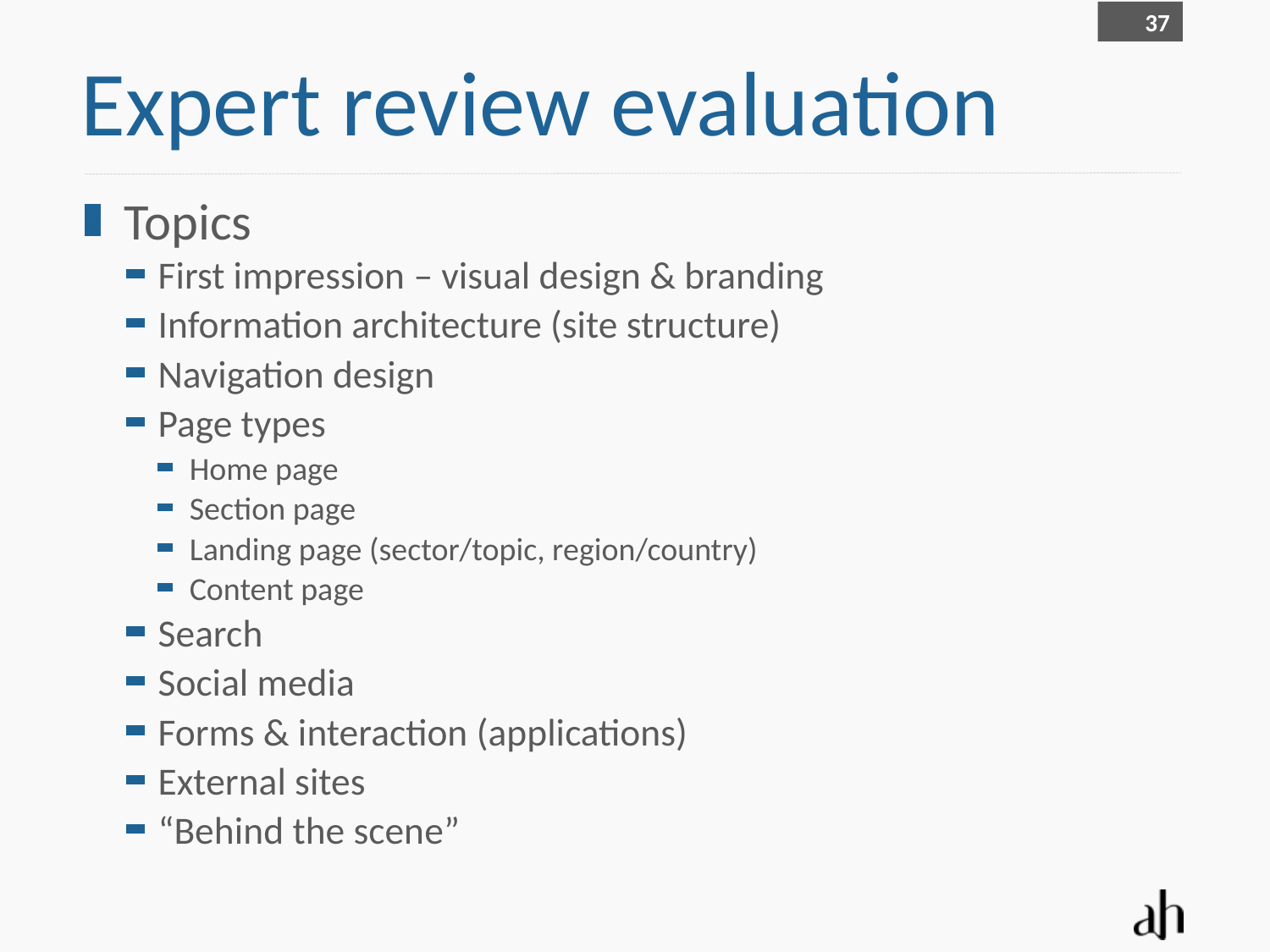

37
# Expert review evaluation

Topics
First impression – visual design & branding
Information architecture (site structure)
Navigation design
Page types
Home page
Section page
Landing page (sector/topic, region/country)
Content page
Search
Social media
Forms & interaction (applications)
External sites
“Behind the scene”